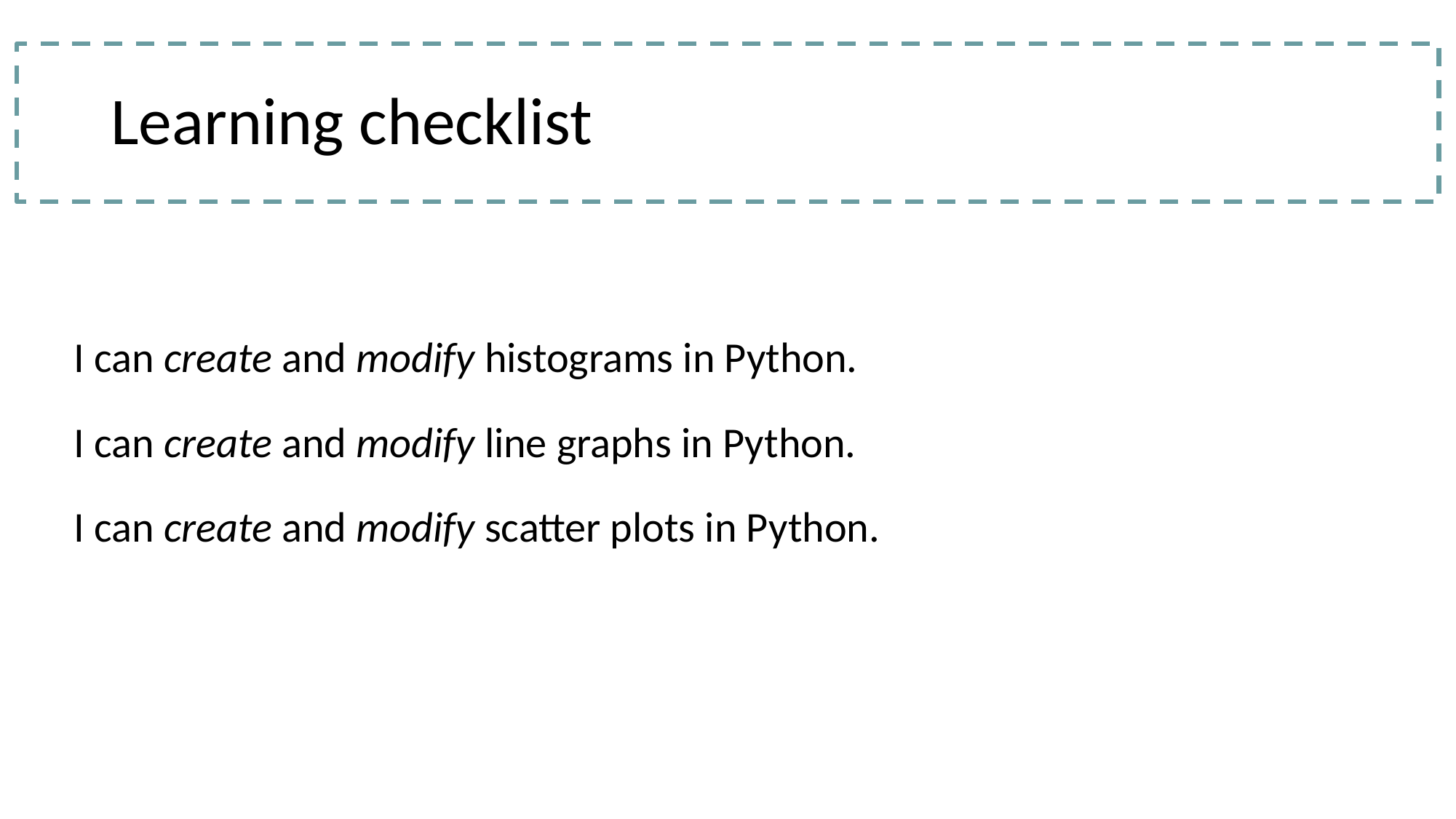

# Learning checklist
| I can create and modify histograms in Python. I can create and modify line graphs in Python. I can create and modify scatter plots in Python. |
| --- |